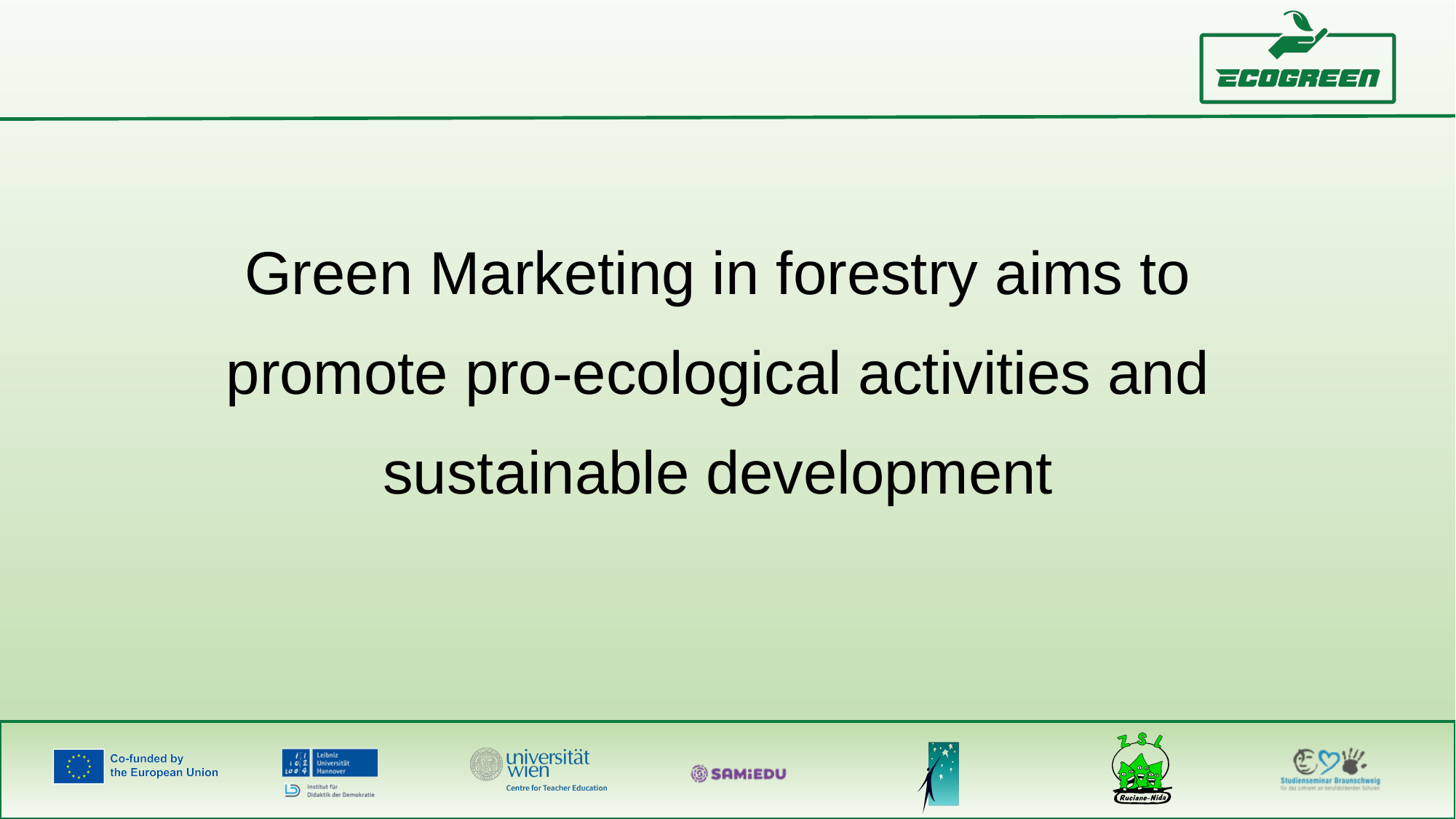

Green Marketing in forestry aims to promote pro-ecological activities and sustainable development